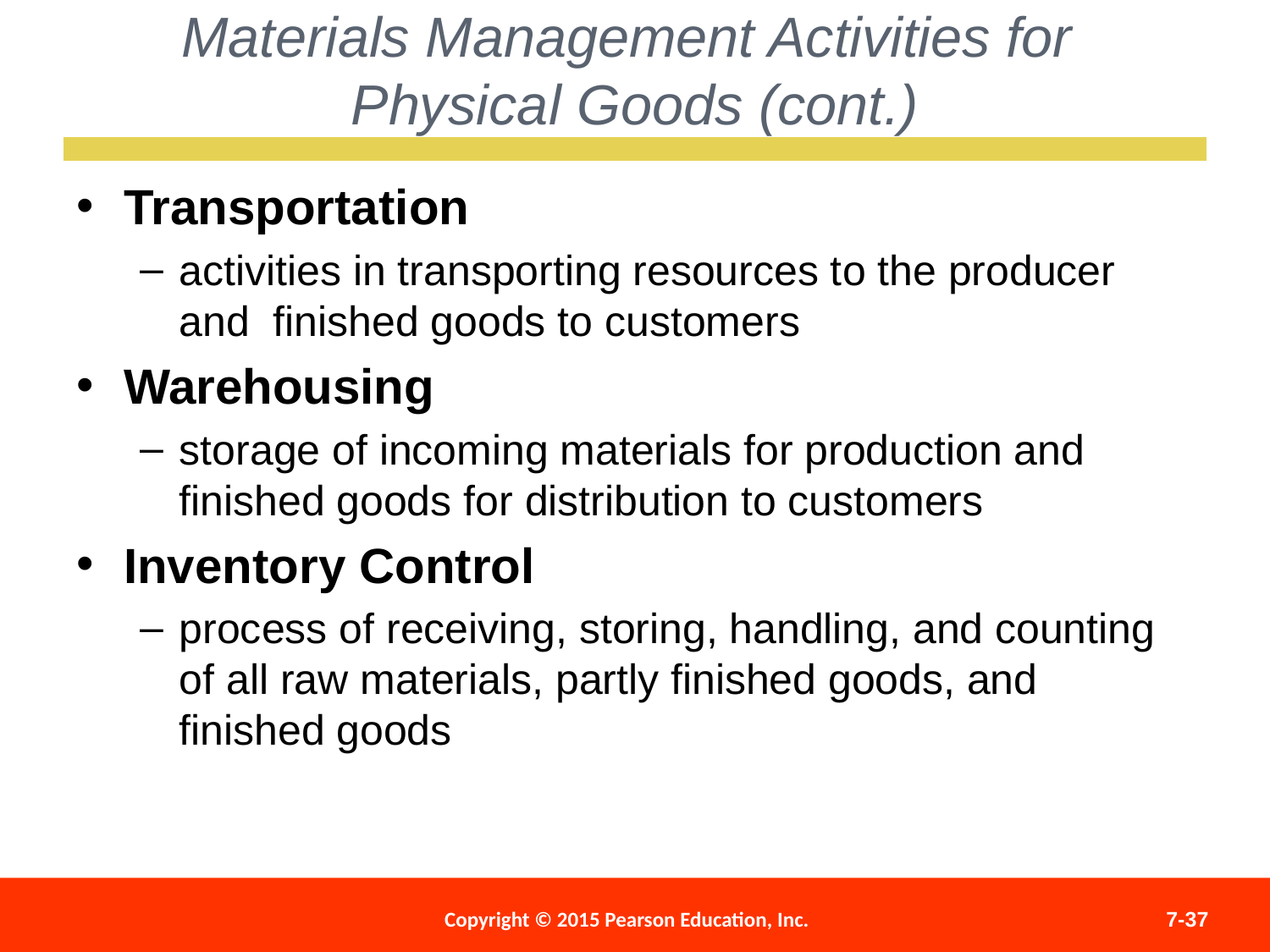

Materials Management Activities for
Physical Goods (cont.)
Transportation
activities in transporting resources to the producer and  finished goods to customers
Warehousing
storage of incoming materials for production and finished goods for distribution to customers
Inventory Control
process of receiving, storing, handling, and counting of all raw materials, partly finished goods, and finished goods